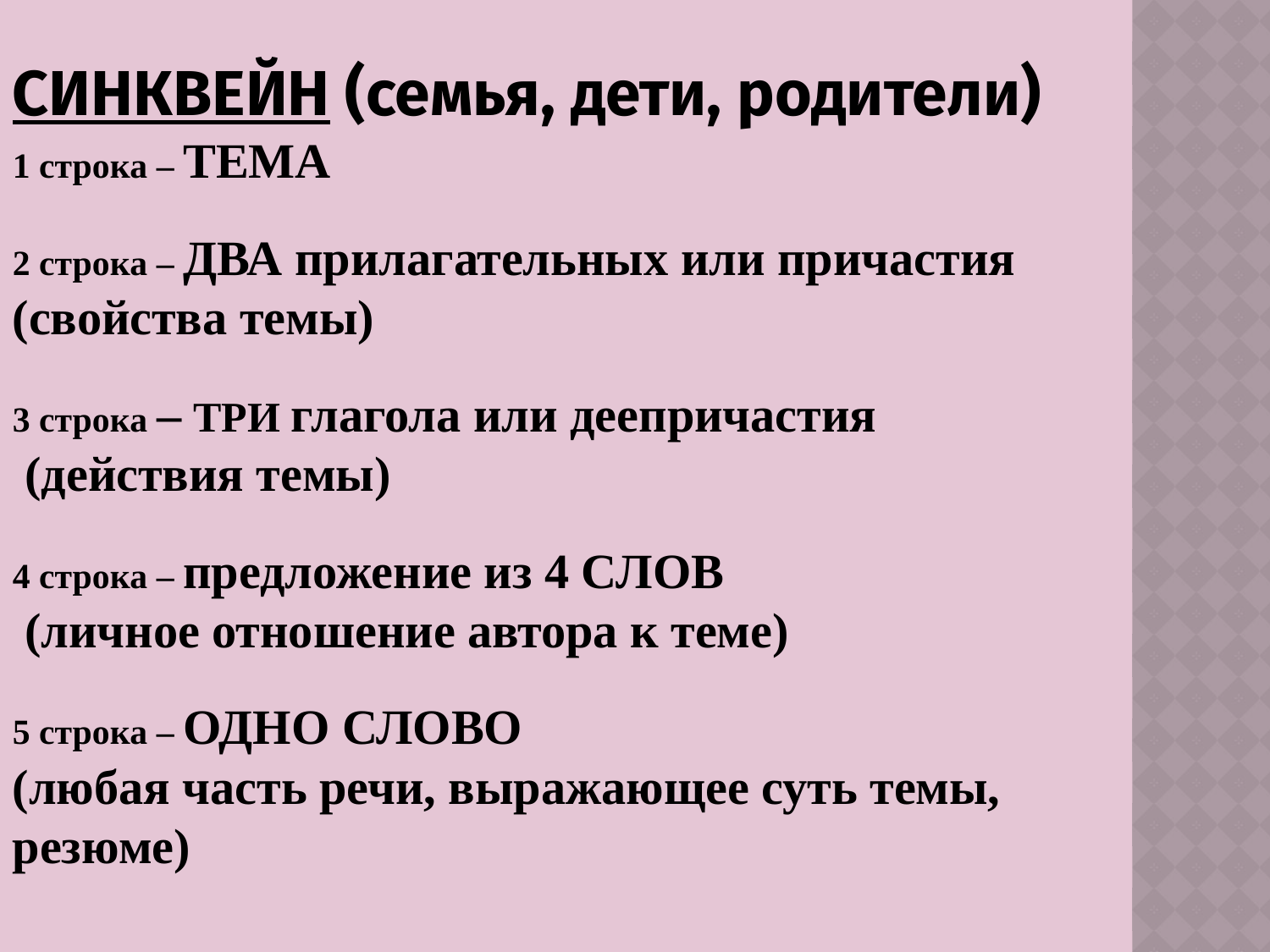

СИНКВЕЙН (семья, дети, родители)
1 строка – ТЕМА

2 строка – ДВА прилагательных или причастия      (свойства темы)

3 строка – ТРИ глагола или деепричастия
 (действия темы)

4 строка – предложение из 4 СЛОВ
 (личное отношение автора к теме)

5 строка – ОДНО СЛОВО
(любая часть речи, выражающее суть темы, резюме)

#